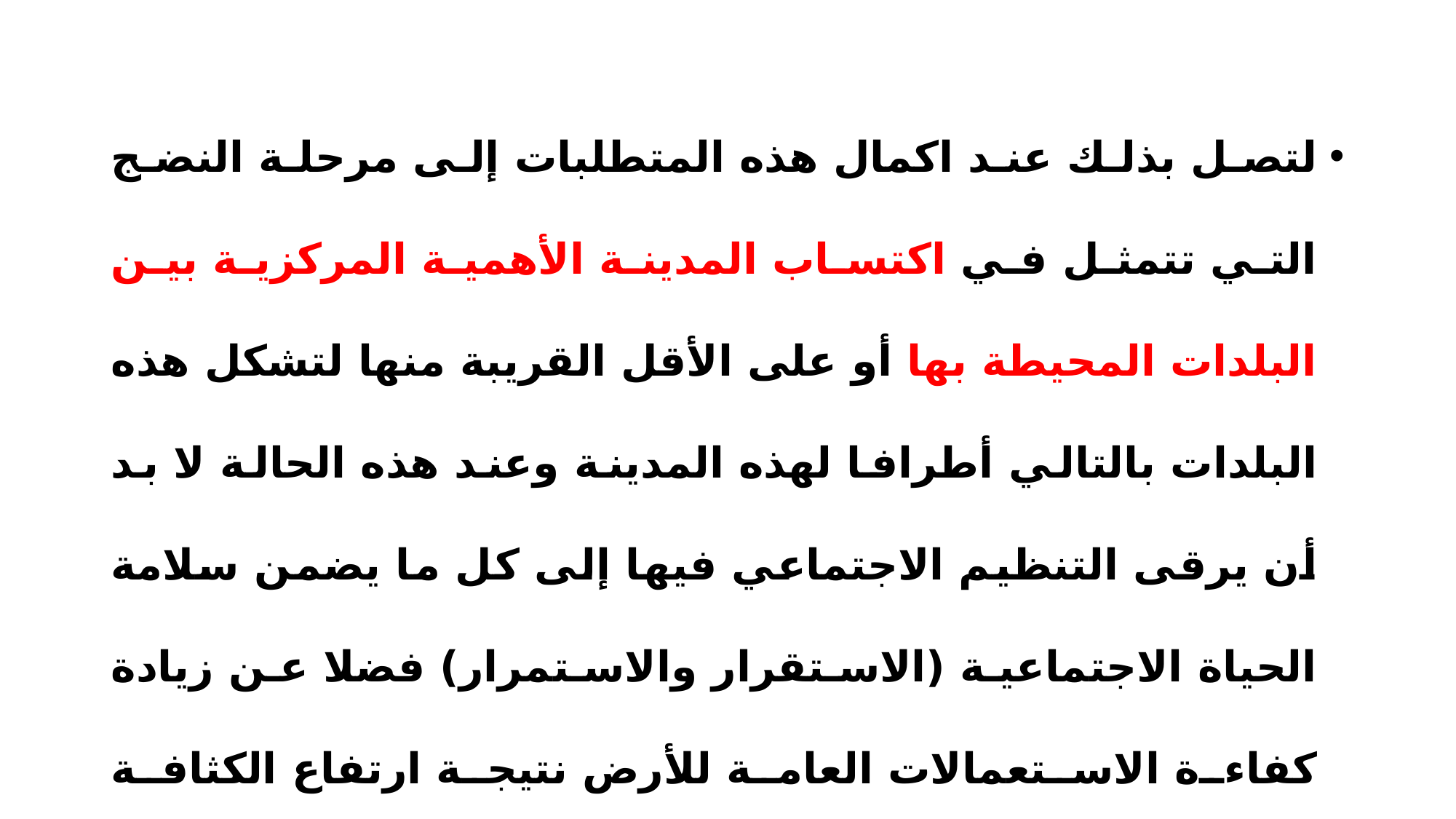

لتصل بذلك عند اكمال هذه المتطلبات إلى مرحلة النضج التي تتمثل في اكتساب المدينة الأهمية المركزية بين البلدات المحيطة بها أو على الأقل القريبة منها لتشكل هذه البلدات بالتالي أطرافا لهذه المدينة وعند هذه الحالة لا بد أن يرقى التنظيم الاجتماعي فيها إلى كل ما يضمن سلامة الحياة الاجتماعية (الاستقرار والاستمرار) فضلا عن زيادة كفاءة الاستعمالات العامة للأرض نتيجة ارتفاع الكثافة السكانية في المدينة.
 ( اذكر أهم مراحل نشأة المدن .)